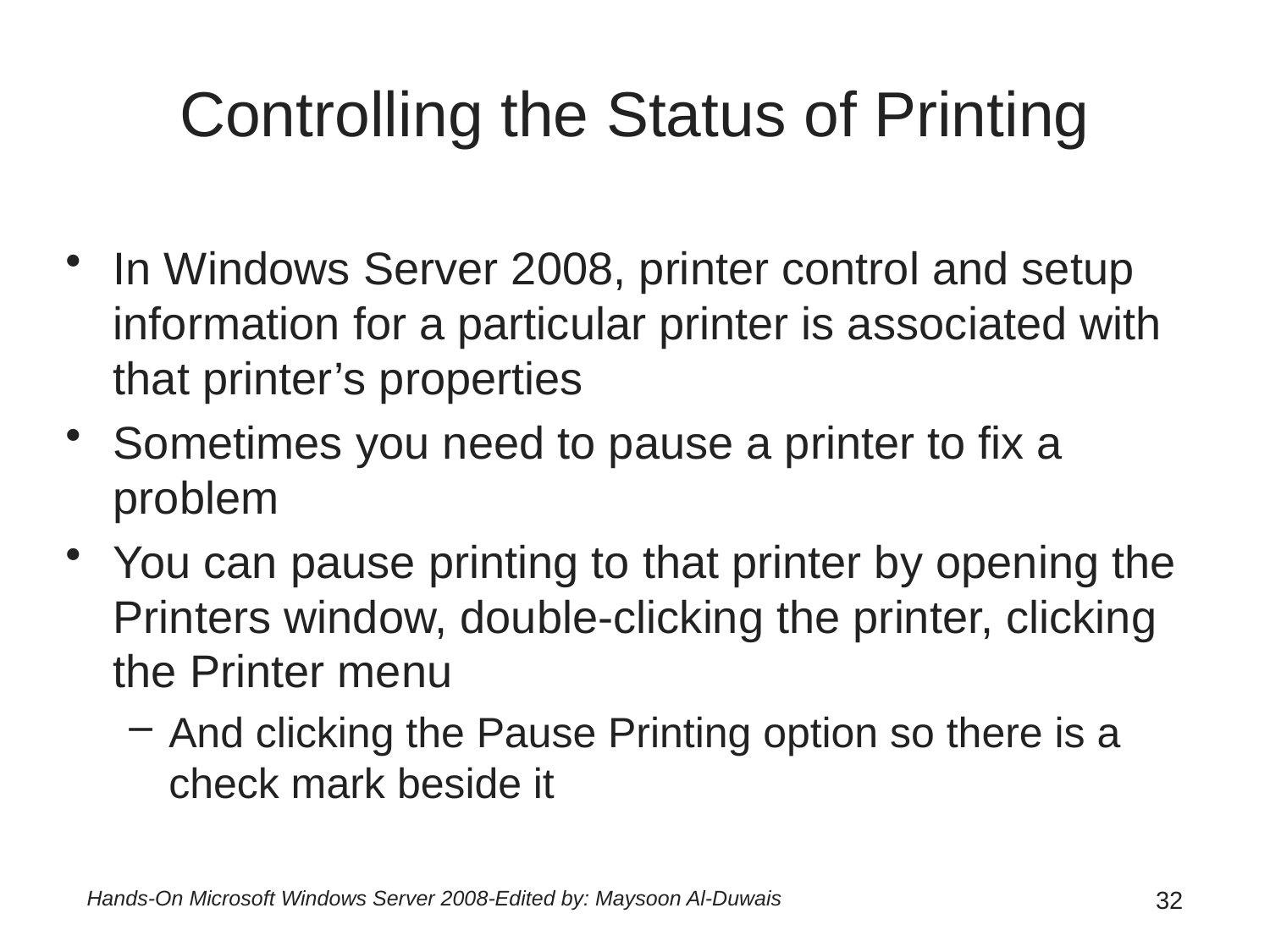

# Controlling the Status of Printing
In Windows Server 2008, printer control and setup information for a particular printer is associated with that printer’s properties
Sometimes you need to pause a printer to fix a problem
You can pause printing to that printer by opening the Printers window, double-clicking the printer, clicking the Printer menu
And clicking the Pause Printing option so there is a check mark beside it
Hands-On Microsoft Windows Server 2008-Edited by: Maysoon Al-Duwais
32